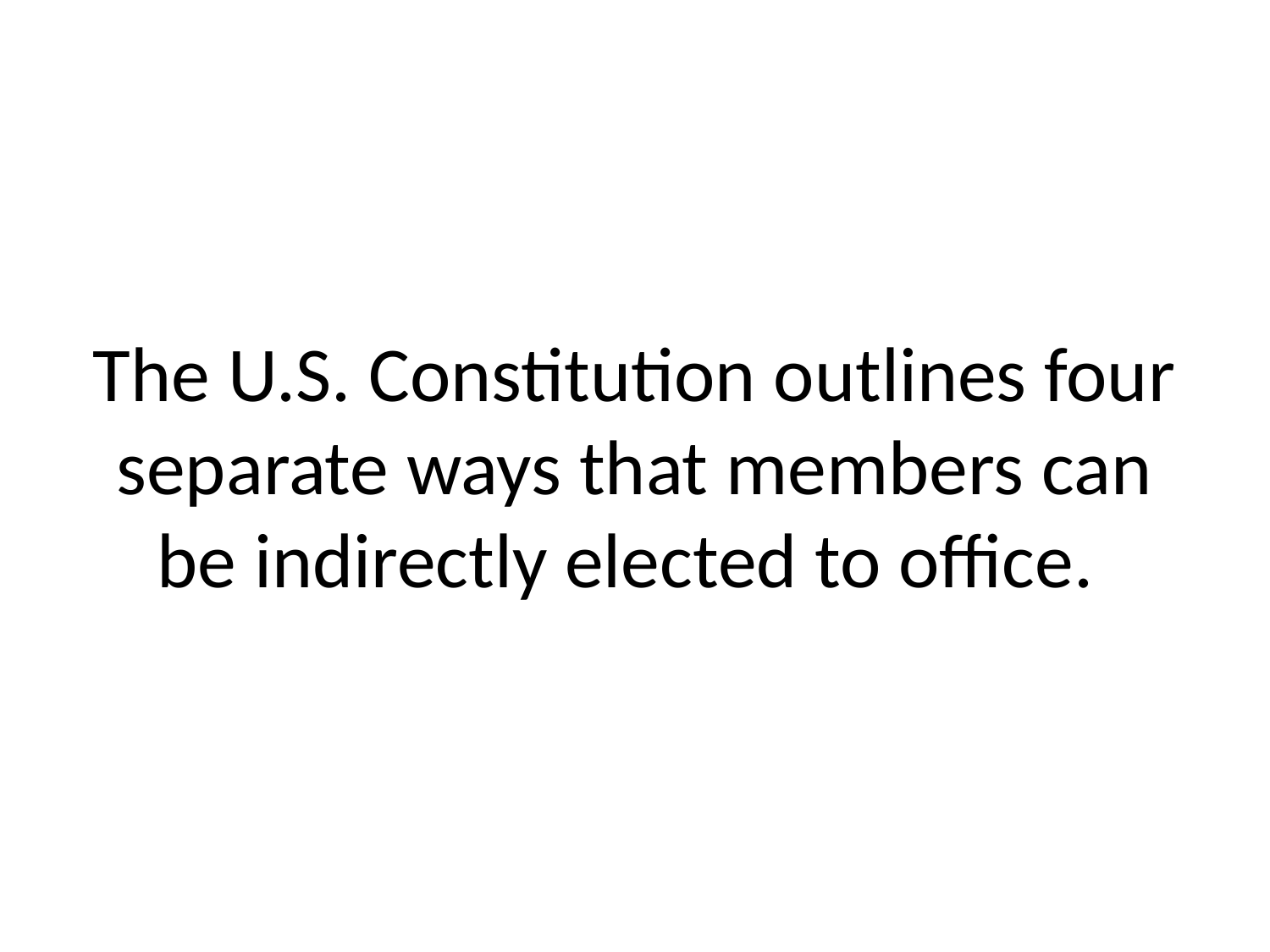

# The U.S. Constitution outlines four separate ways that members can be indirectly elected to office.